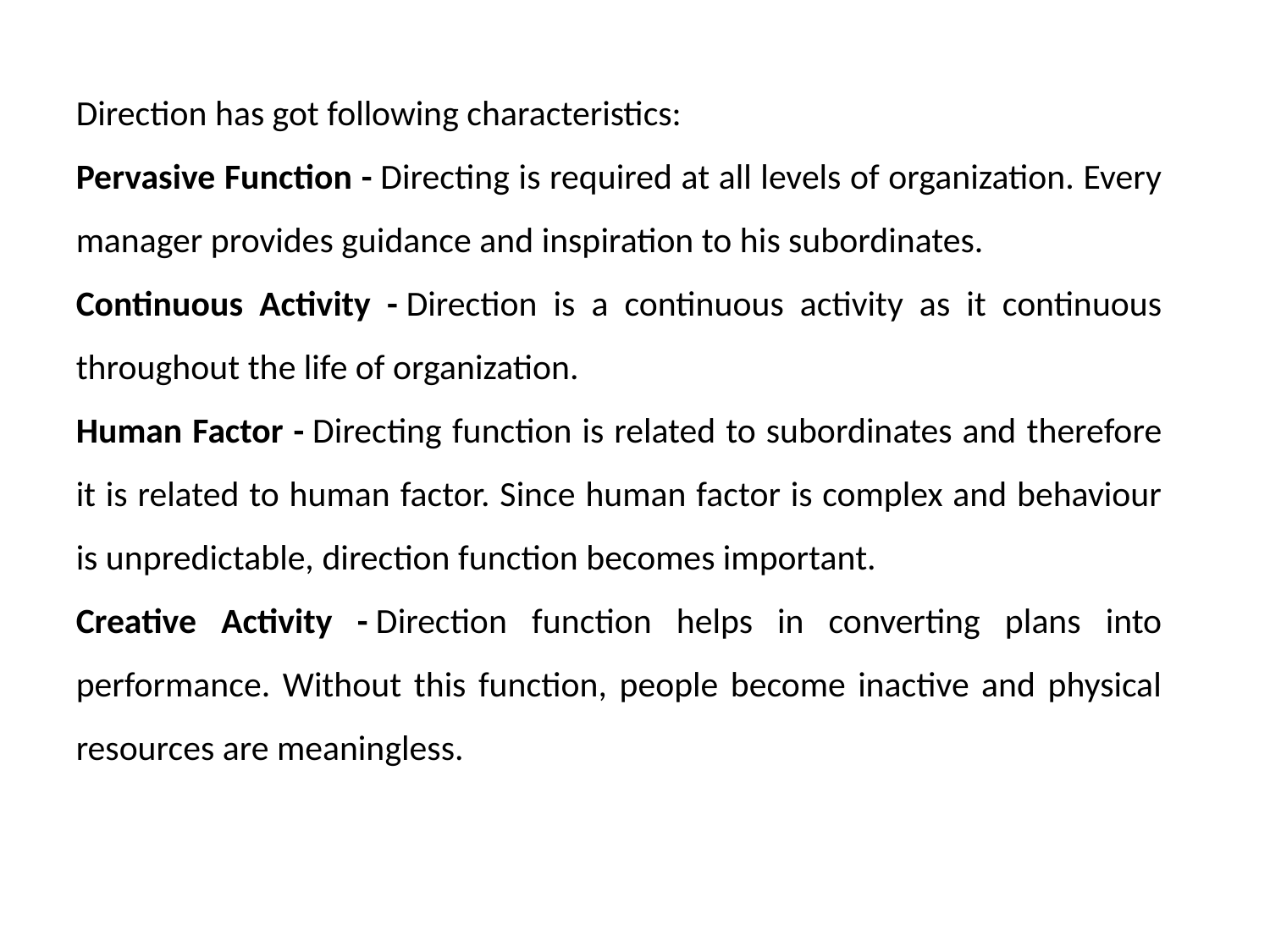

Direction has got following characteristics:
Pervasive Function - Directing is required at all levels of organization. Every manager provides guidance and inspiration to his subordinates.
Continuous Activity - Direction is a continuous activity as it continuous throughout the life of organization.
Human Factor - Directing function is related to subordinates and therefore it is related to human factor. Since human factor is complex and behaviour is unpredictable, direction function becomes important.
Creative Activity - Direction function helps in converting plans into performance. Without this function, people become inactive and physical resources are meaningless.